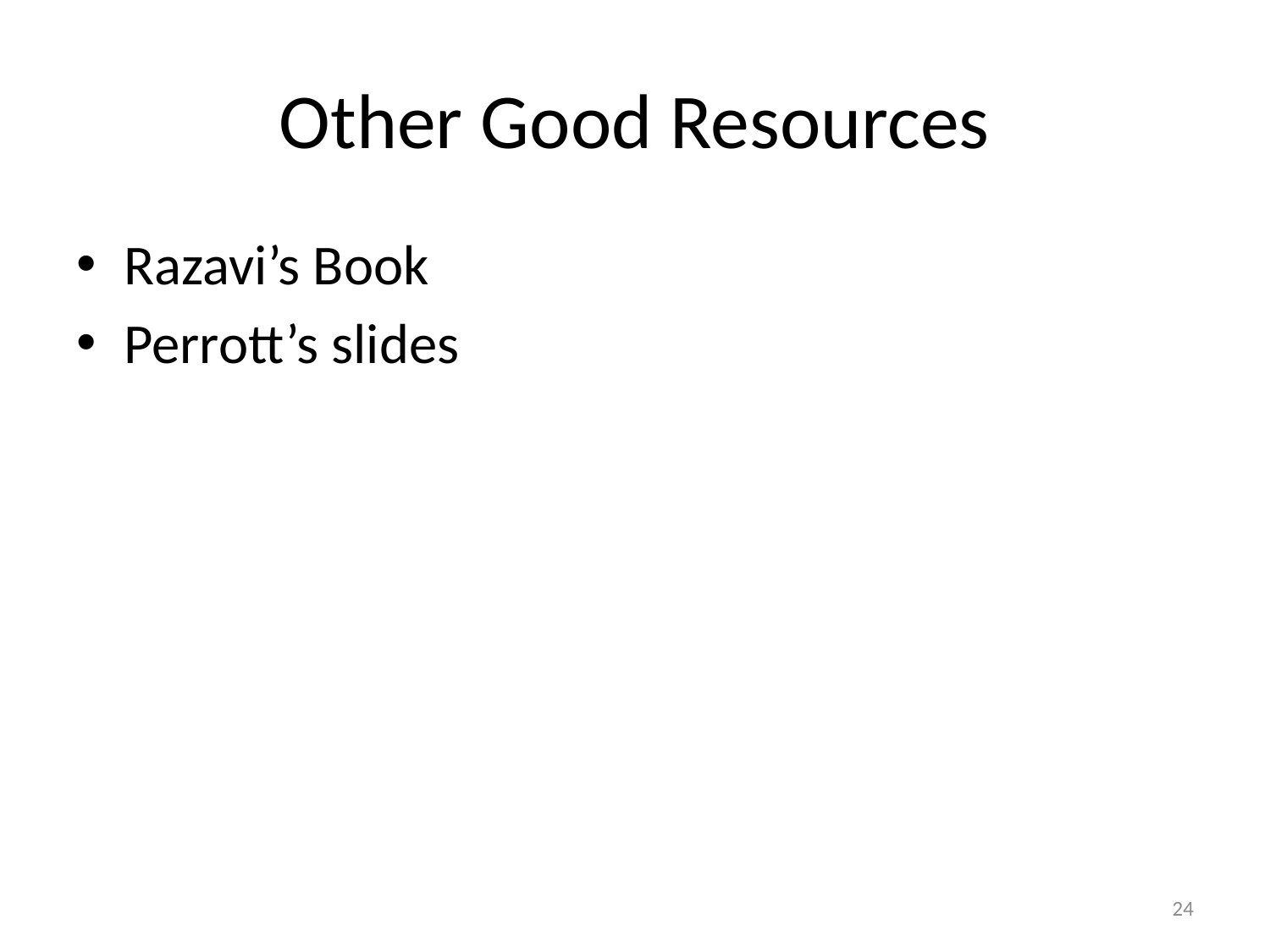

# Other Good Resources
Razavi’s Book
Perrott’s slides
24